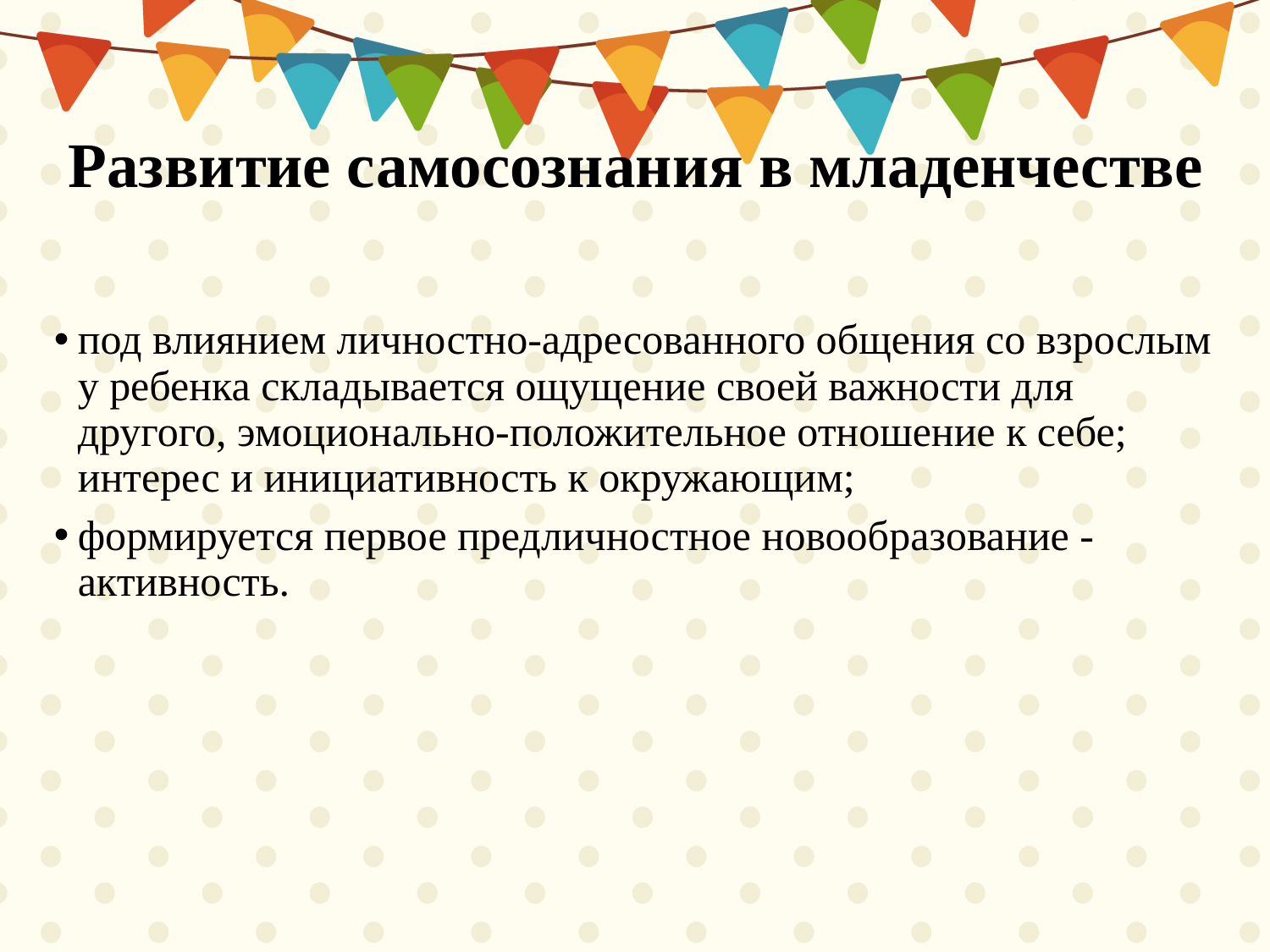

# Развитие самосознания в младенчестве
под влиянием личностно-адресованного общения со взрослым у ребенка складывается ощущение своей важности для другого, эмоционально-положительное отношение к себе; интерес и инициативность к окружающим;
формируется первое предличностное новообразование -активность.